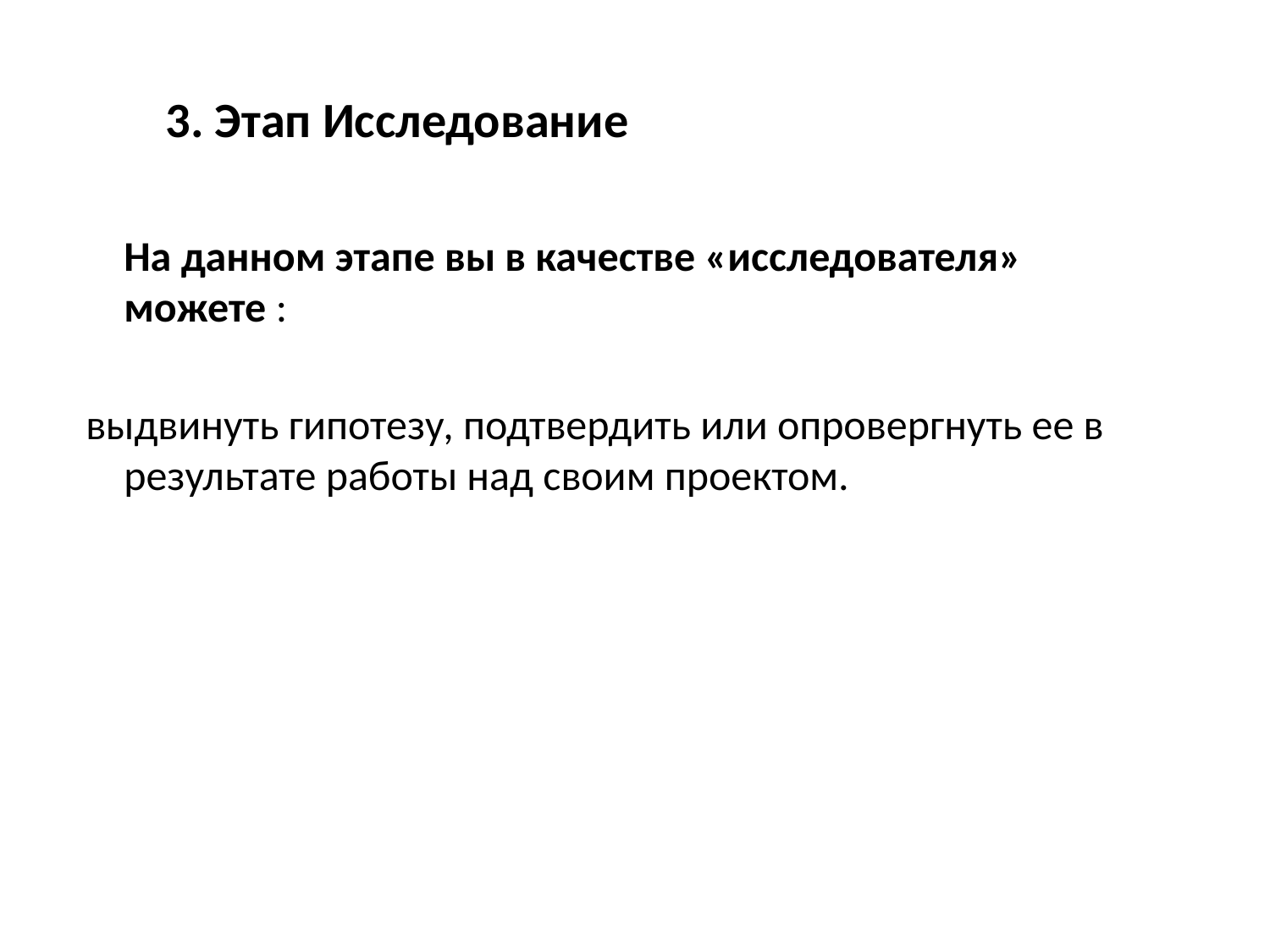

# 3. Этап Исследование
     На данном этапе вы в качестве «исследователя» можете :

 выдвинуть гипотезу, подтвердить или опровергнуть ее в результате работы над своим проектом.